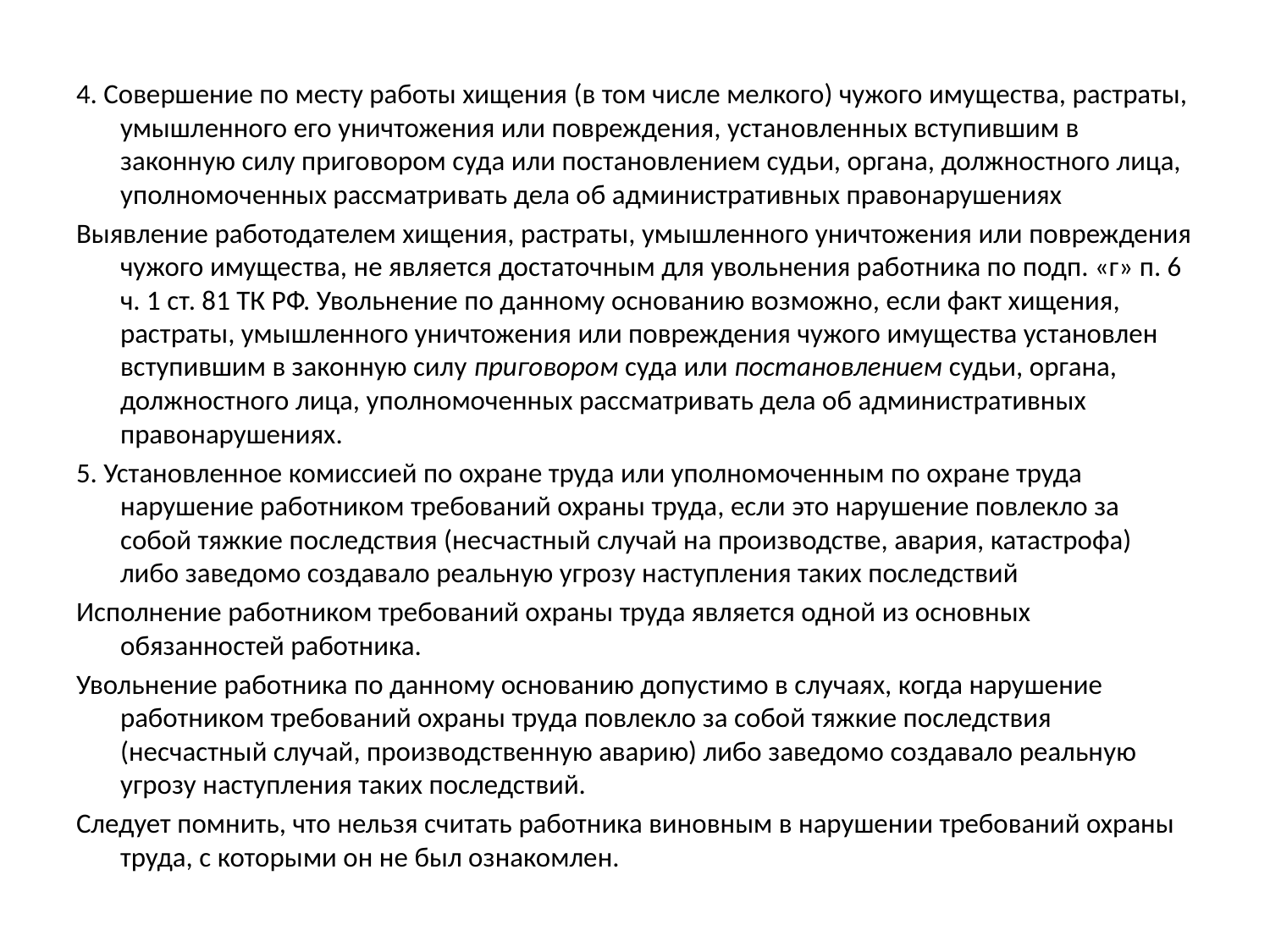

4. Совершение по месту работы хищения (в том числе мелкого) чужого имущества, растраты, умышленного его уничтожения или повреждения, установленных вступившим в законную силу приговором суда или постановлением судьи, органа, должностного лица, уполномоченных рассматривать дела об административных правонарушениях
Выявление работодателем хищения, растраты, умышленного уничтожения или повреждения чужого имущества, не является достаточным для увольнения работника по подп. «г» п. 6 ч. 1 ст. 81 ТК РФ. Увольнение по данному основанию возможно, если факт хищения, растраты, умышленного уничтожения или повреждения чужого имущества установлен вступившим в законную силу приговором суда или постановлением судьи, органа, должностного лица, уполномоченных рассматривать дела об административных правонарушениях.
5. Установленное комиссией по охране труда или уполномоченным по охране труда нарушение работником требований охраны труда, если это нарушение повлекло за собой тяжкие последствия (несчастный случай на производстве, авария, катастрофа) либо заведомо создавало реальную угрозу наступления таких последствий
Исполнение работником требований охраны труда является одной из основных обязанностей работника.
Увольнение работника по данному основанию допустимо в случаях, когда нарушение работником требований охраны труда повлекло за собой тяжкие последствия (несчастный случай, производственную аварию) либо заведомо создавало реальную угрозу наступления таких последствий.
Следует помнить, что нельзя считать работника виновным в нарушении требований охраны труда, с которыми он не был ознакомлен.